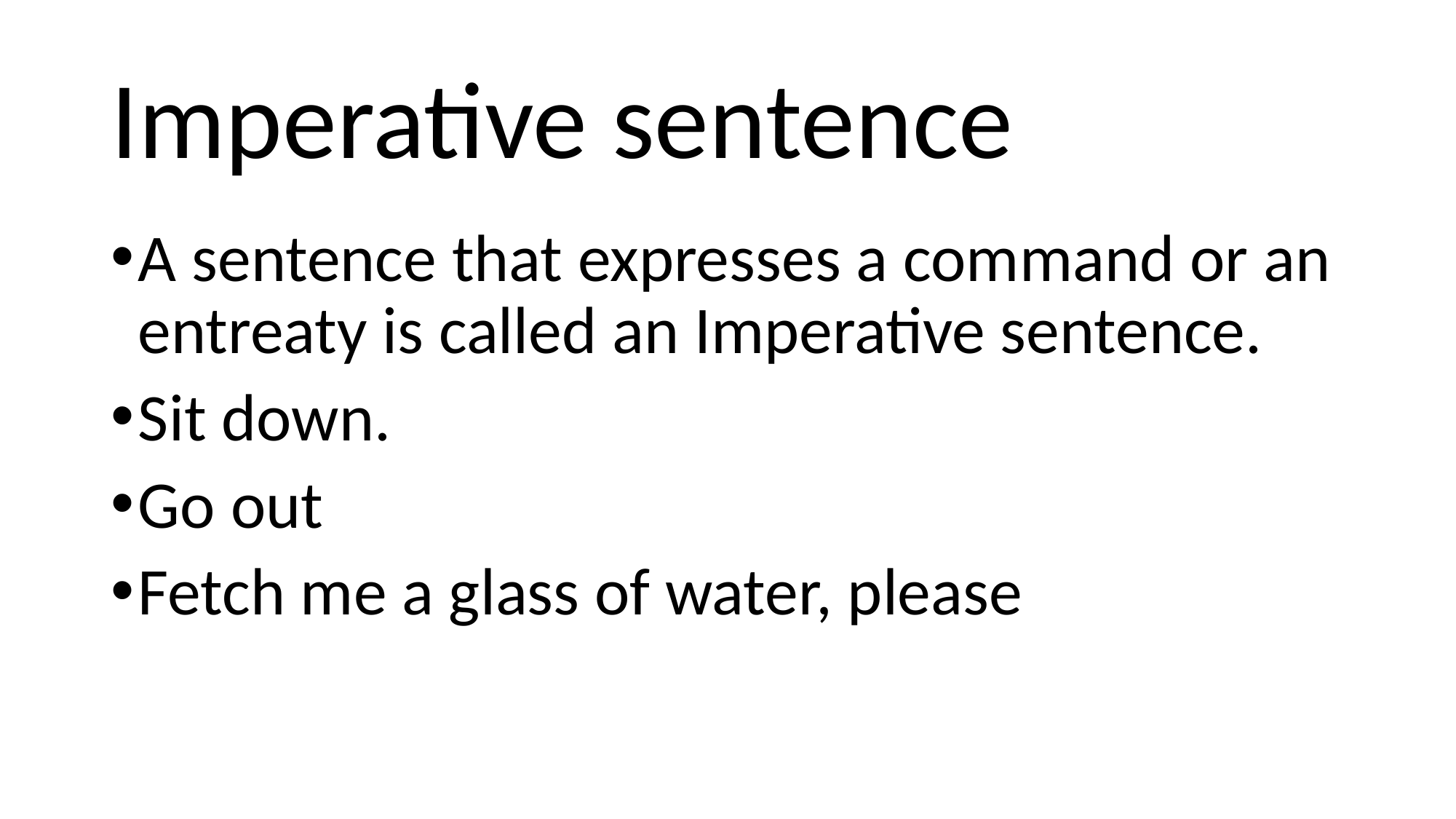

# Imperative sentence
A sentence that expresses a command or an entreaty is called an Imperative sentence.
Sit down.
Go out
Fetch me a glass of water, please